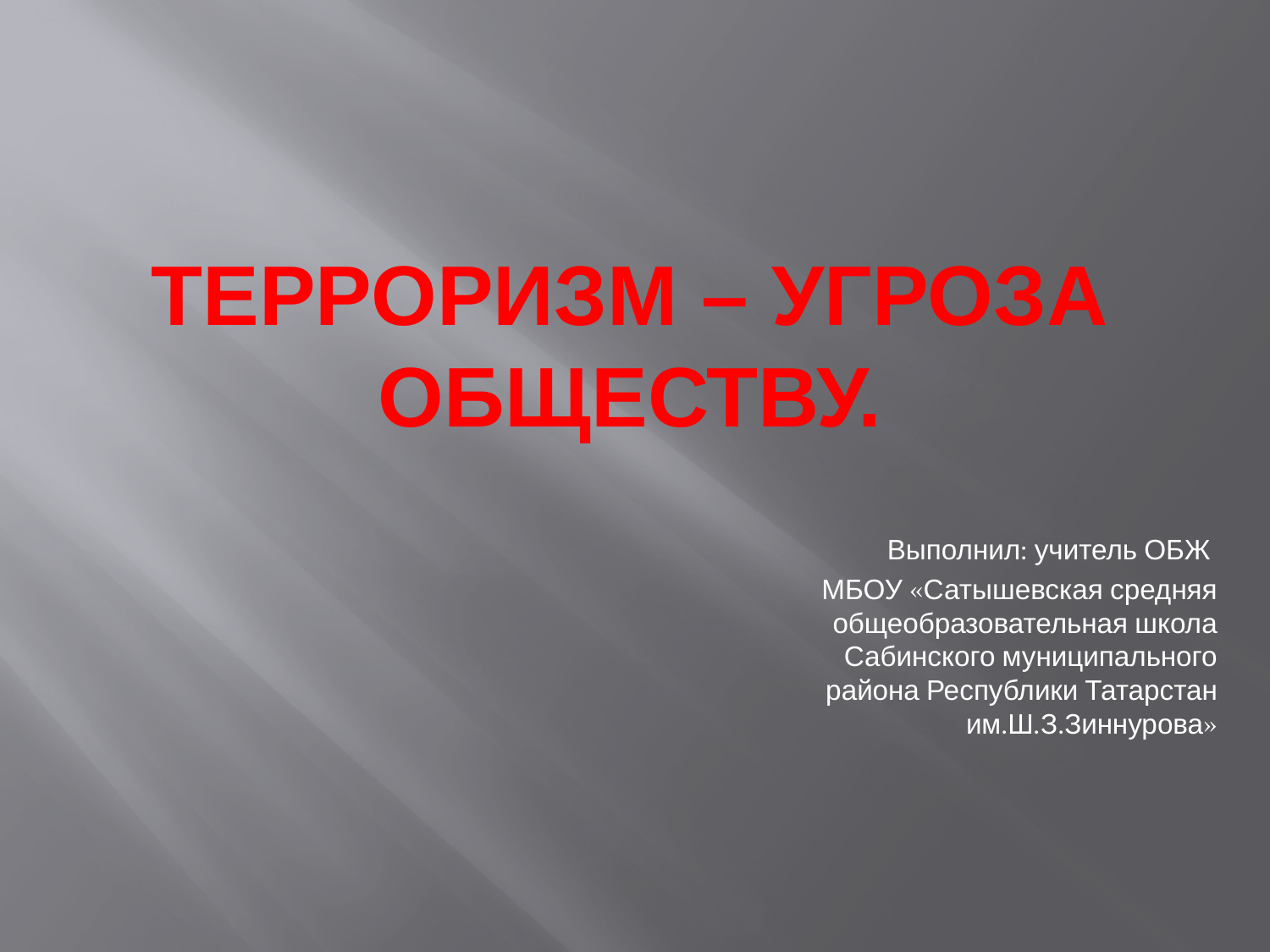

# Терроризм – угроза обществу.
Выполнил: учитель ОБЖ
МБОУ «Сатышевская средняя общеобразовательная школа Сабинского муниципального района Республики Татарстан им.Ш.З.Зиннурова»